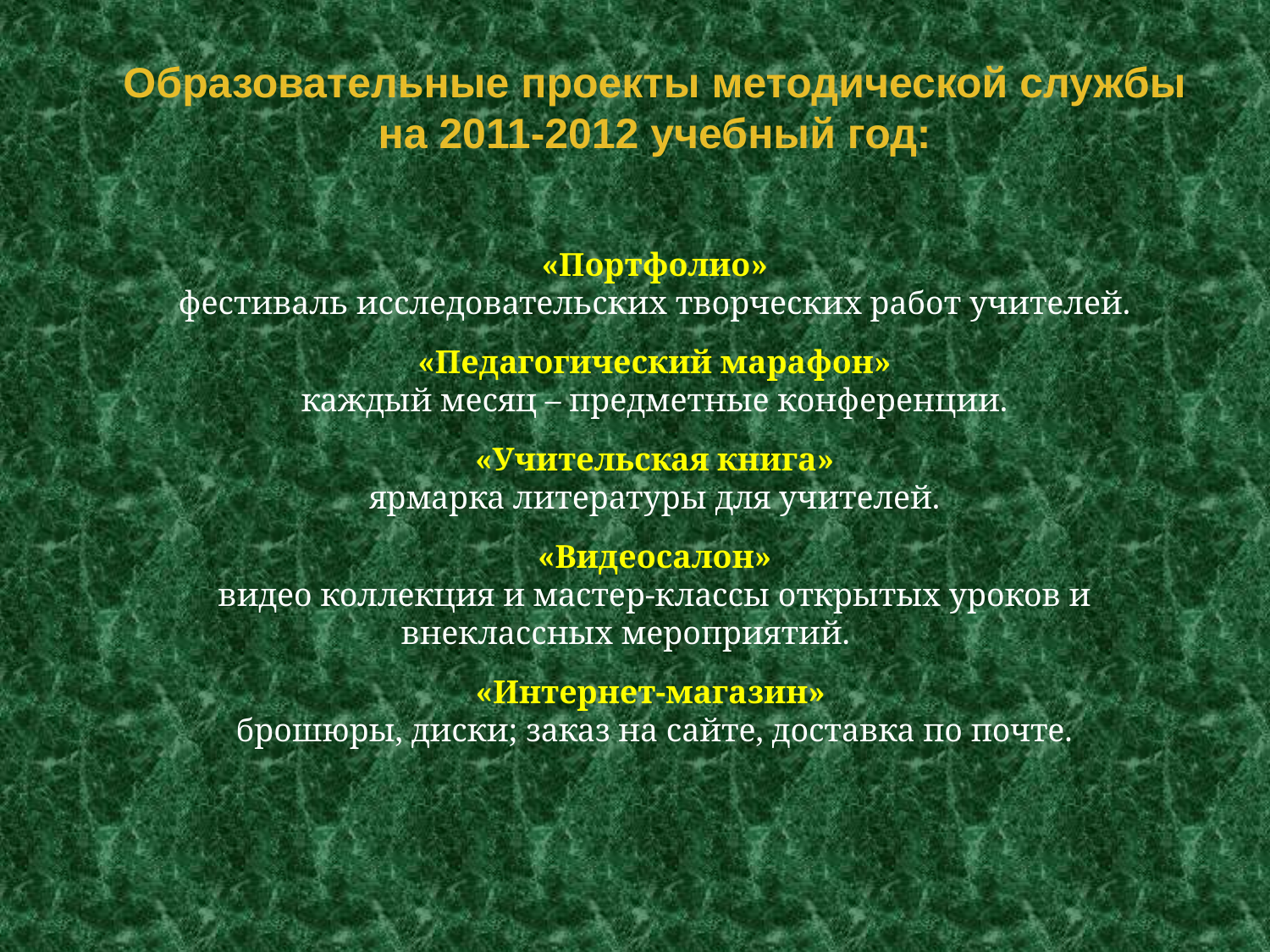

Образовательные проекты методической службы на 2011-2012 учебный год:

«Портфолио»
фестиваль исследовательских творческих работ учителей.
«Педагогический марафон»
каждый месяц – предметные конференции.
«Учительская книга»
ярмарка литературы для учителей.
«Видеосалон»
видео коллекция и мастер-классы открытых уроков и внеклассных мероприятий.
«Интернет-магазин»
брошюры, диски; заказ на сайте, доставка по почте.